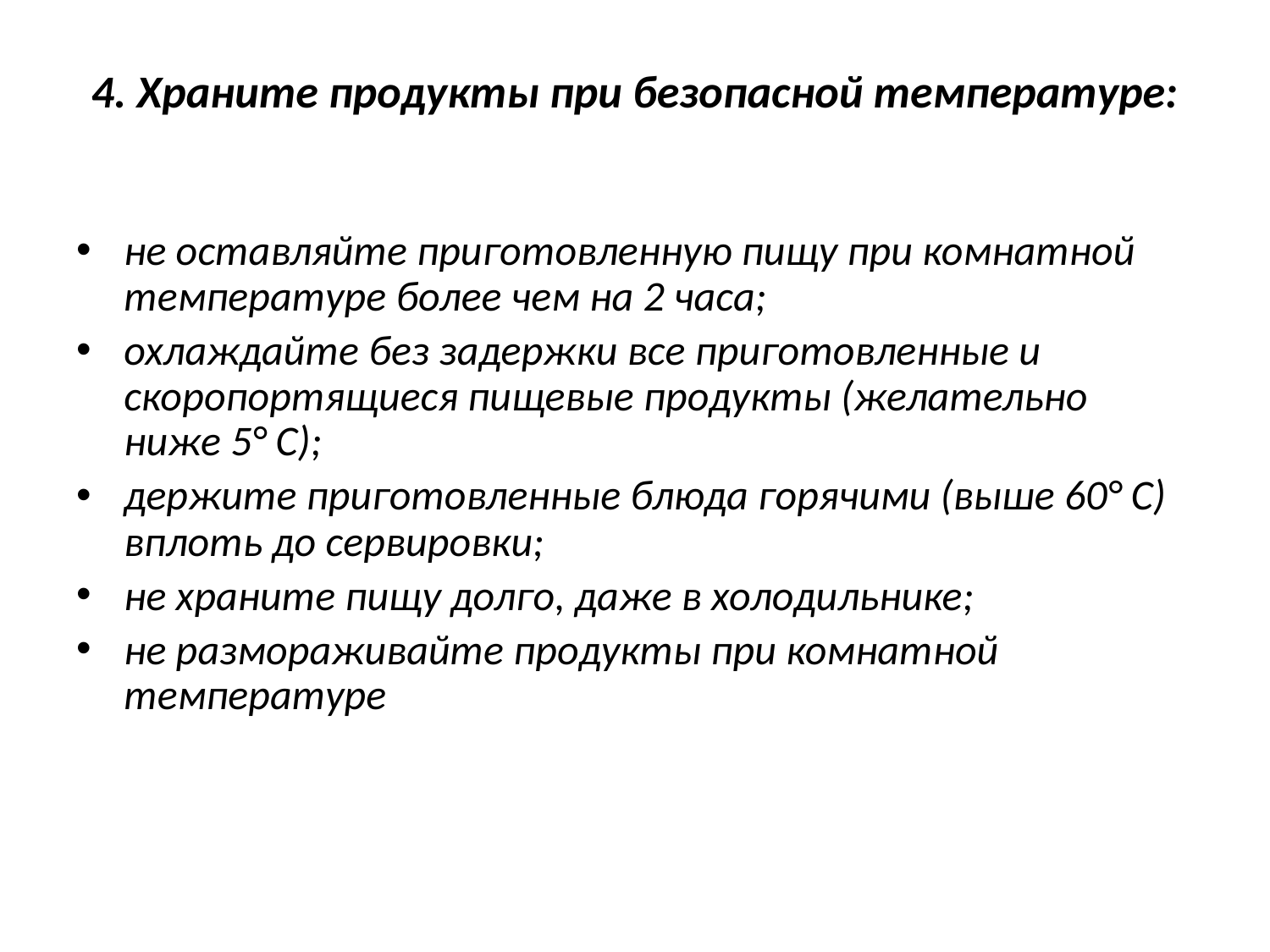

# 4. Храните продукты при безопасной температуре:
не оставляйте приготовленную пищу при комнатной температуре более чем на 2 часа;
охлаждайте без задержки все приготовленные и скоропортящиеся пищевые продукты (желательно ниже 5° С);
держите приготовленные блюда горячими (выше 60° С) вплоть до сервировки;
не храните пищу долго, даже в холодильнике;
не размораживайте продукты при комнатной температуре